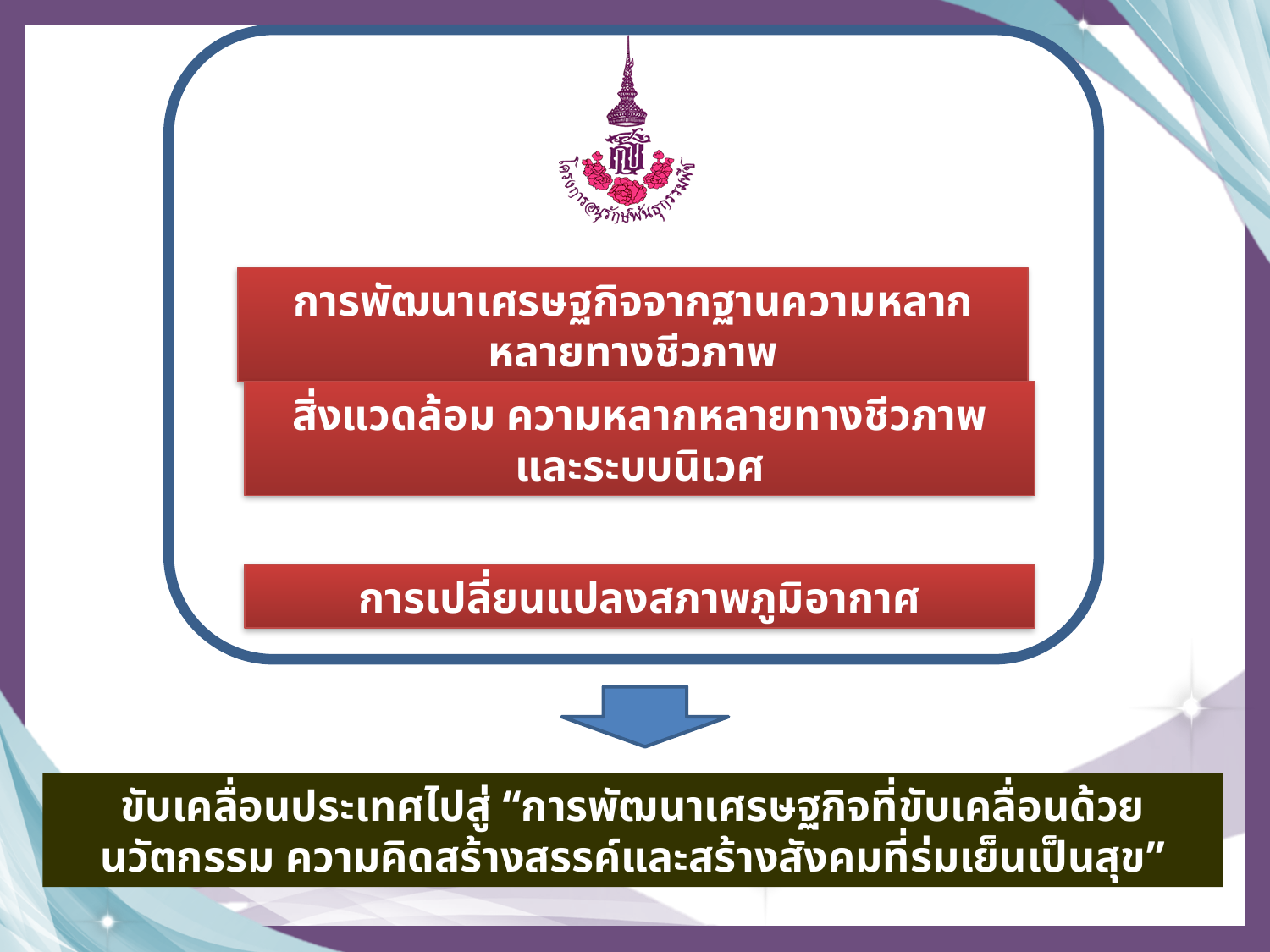

การพัฒนาเศรษฐกิจจากฐานความหลากหลายทางชีวภาพ
สิ่งแวดล้อม ความหลากหลายทางชีวภาพ
และระบบนิเวศ
การเปลี่ยนแปลงสภาพภูมิอากาศ

ขับเคลื่อนประเทศไปสู่ “การพัฒนาเศรษฐกิจที่ขับเคลื่อนด้วยนวัตกรรม ความคิดสร้างสรรค์และสร้างสังคมที่ร่มเย็นเป็นสุข”